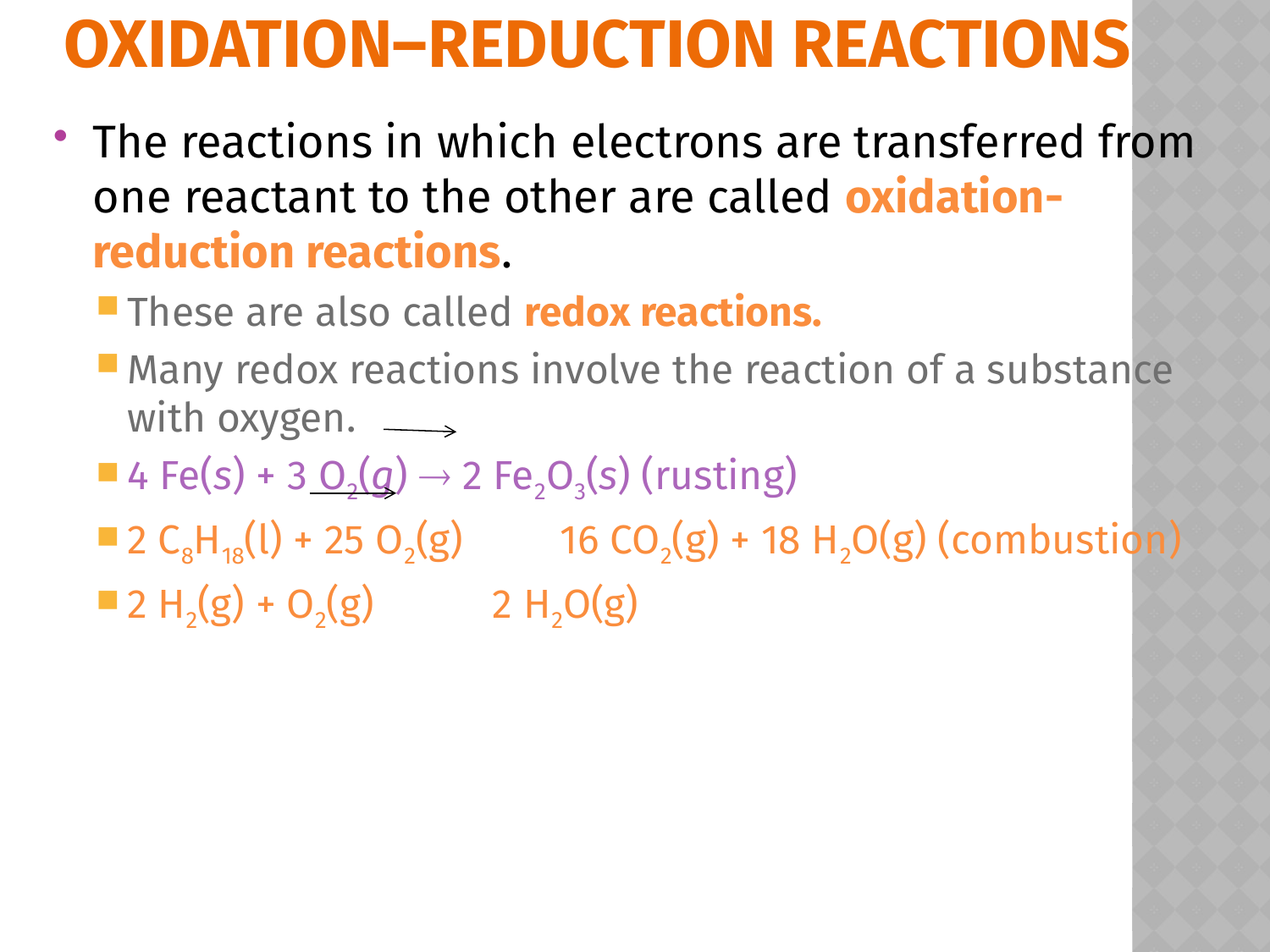

# Oxidation–Reduction Reactions

The reactions in which electrons are transferred from one reactant to the other are called oxidation-reduction reactions.
These are also called redox reactions.
Many redox reactions involve the reaction of a substance with oxygen.
4 Fe(s) + 3 O2(g) → 2 Fe2O3(s) (rusting)
2 C8H18(l) + 25 O2(g)         16 CO2(g) + 18 H2O(g) (combustion)
2 H2(g) + O2(g)           2 H2O(g)